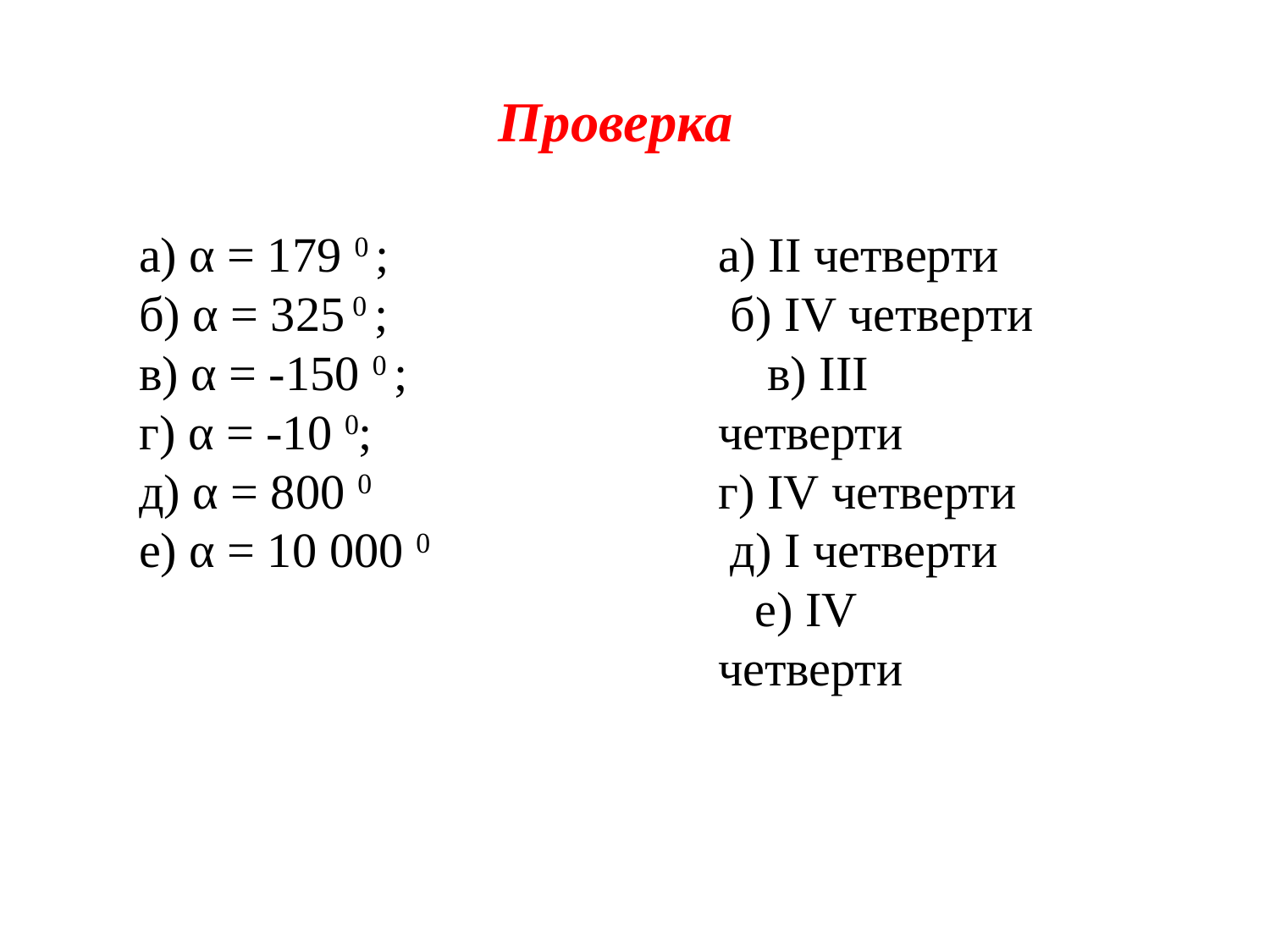

Проверка
а) α = 179 0 ;
б) α = 325 0 ;
в) α = -150 0 ;
г) α = -10 0;
д) α = 800 0
е) α = 10 000 0
а) II четверти     б) IV четверти     в) III четверти
г) IV четверти    д) I четверти       е) IV четверти